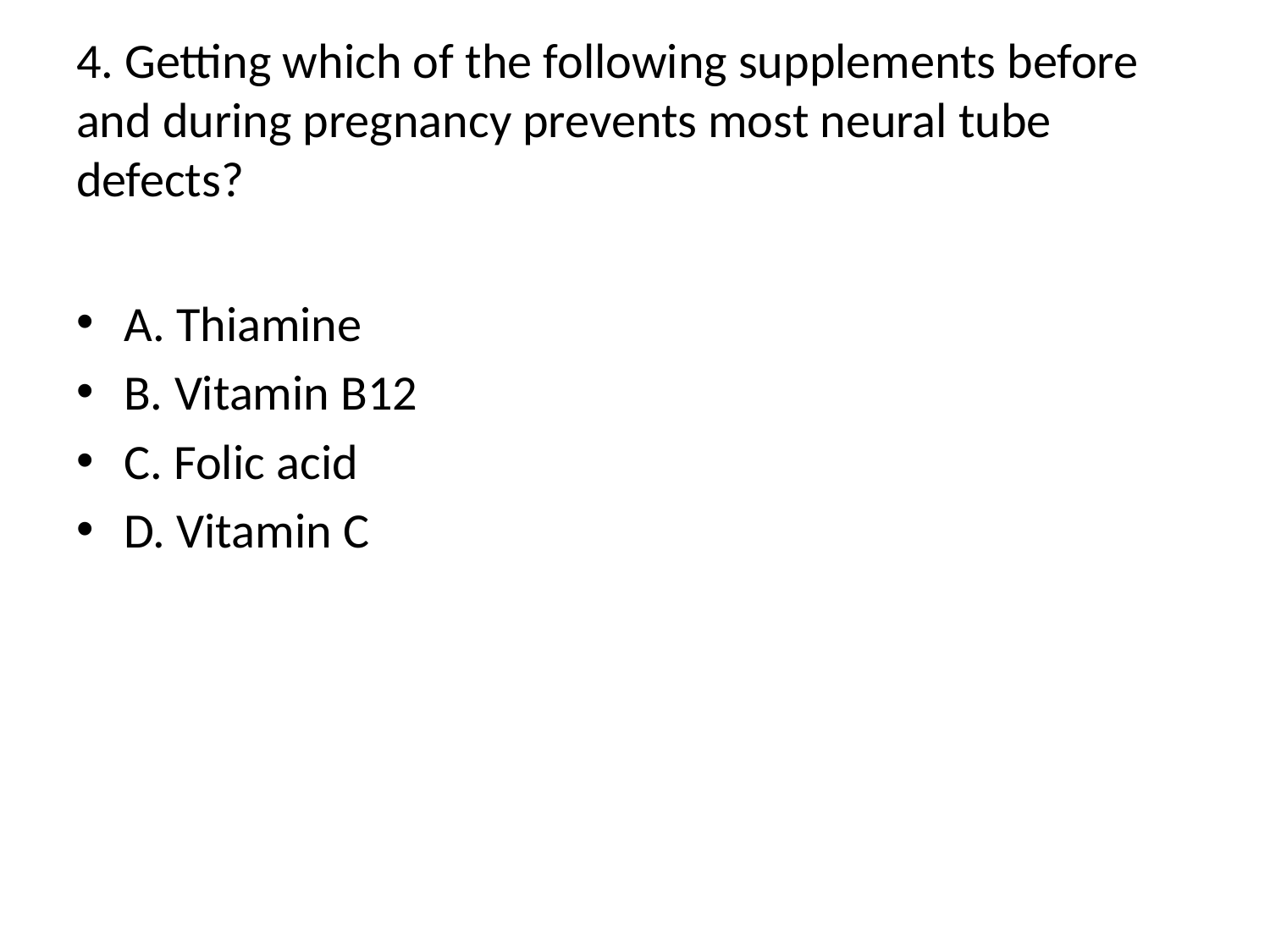

# 4. Getting which of the following supplements before and during pregnancy prevents most neural tube defects?
A. Thiamine
B. Vitamin B12
C. Folic acid
D. Vitamin C